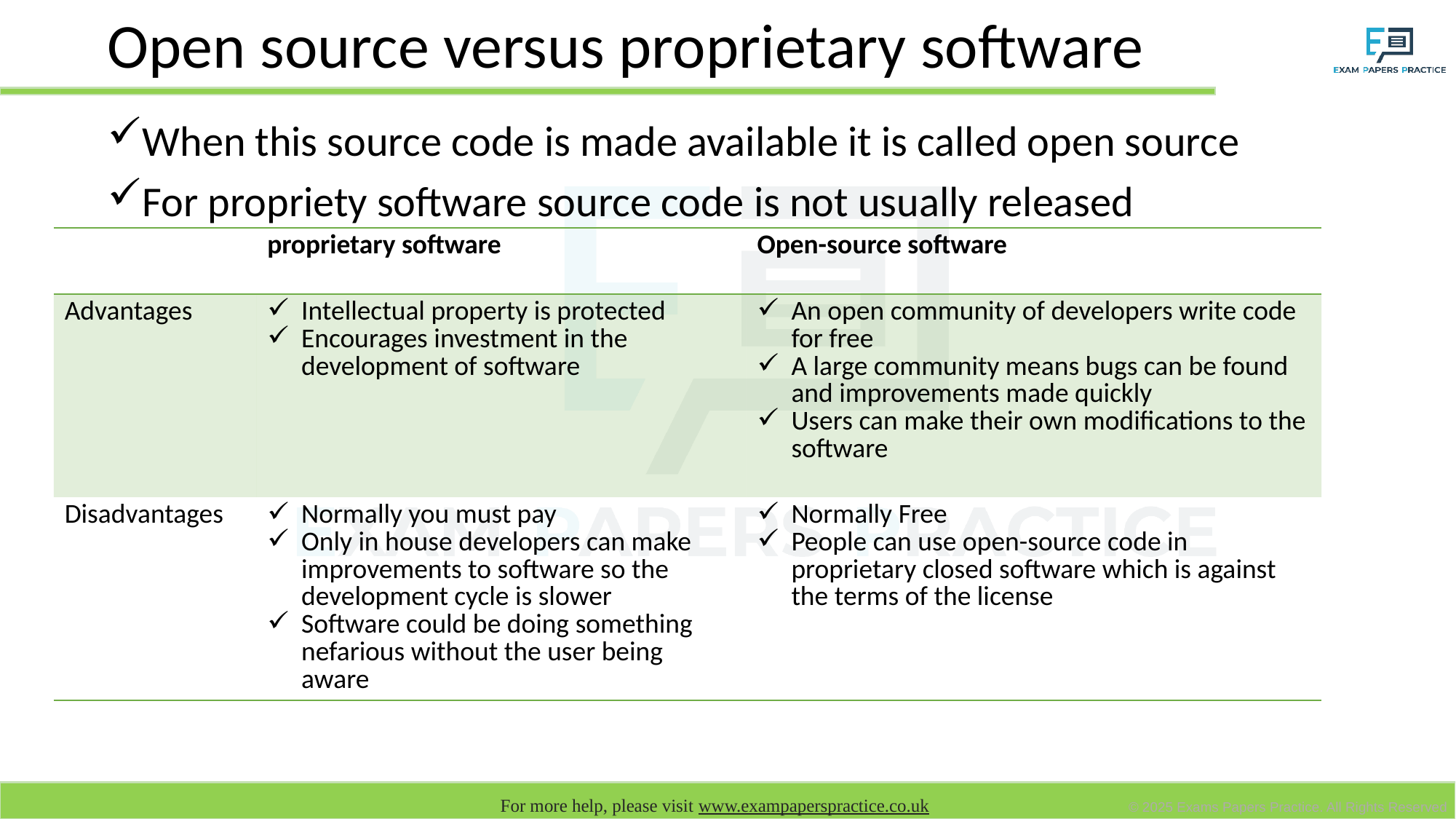

# Open source versus proprietary software
When this source code is made available it is called open source
For propriety software source code is not usually released
|  | proprietary software | Open-source software |
| --- | --- | --- |
| Advantages | Intellectual property is protected Encourages investment in the development of software | An open community of developers write code for free A large community means bugs can be found and improvements made quickly Users can make their own modifications to the software |
| Disadvantages | Normally you must pay Only in house developers can make improvements to software so the development cycle is slower Software could be doing something nefarious without the user being aware | Normally Free People can use open-source code in proprietary closed software which is against the terms of the license |